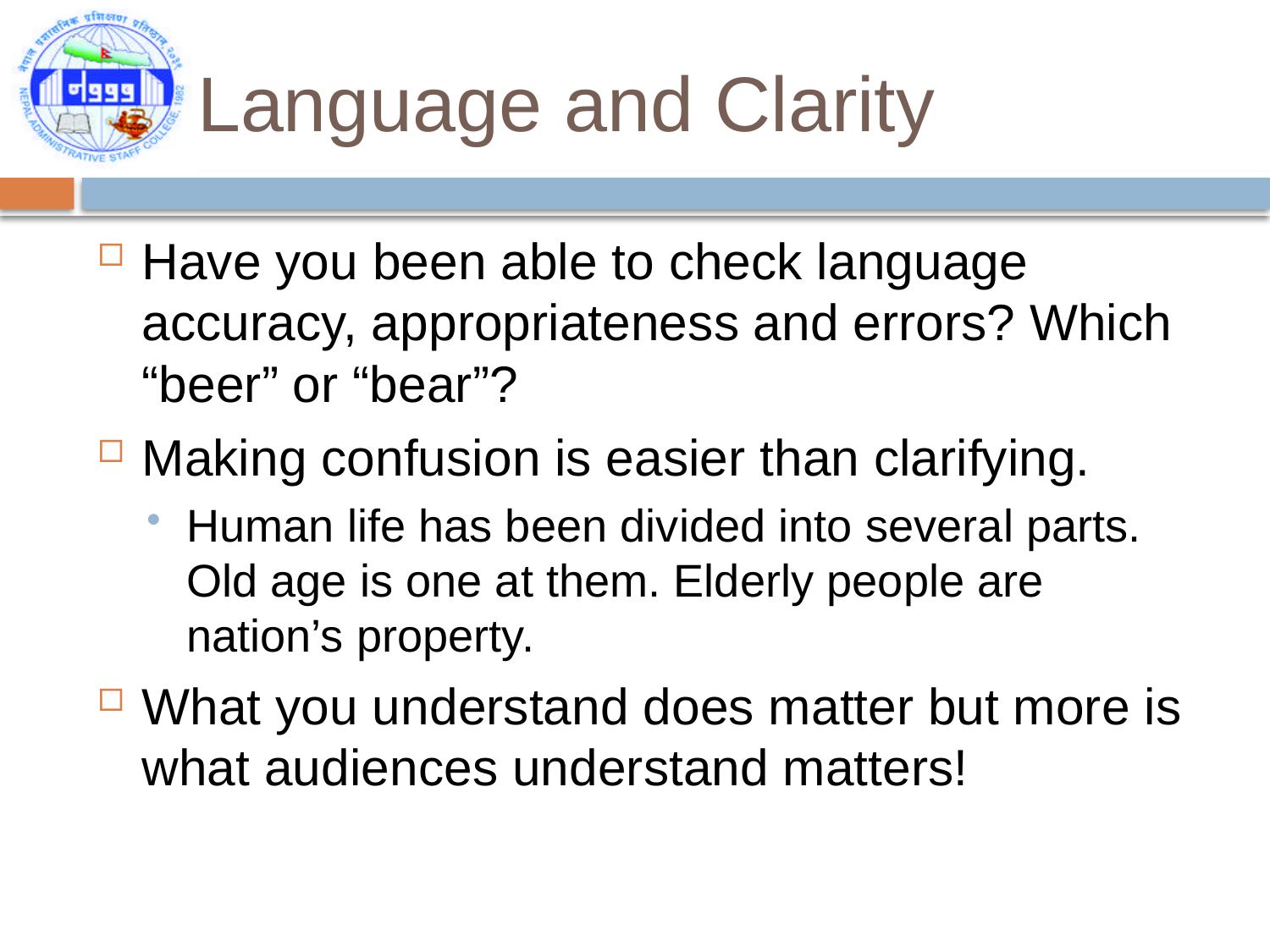

# Language and Clarity
Have you been able to check language accuracy, appropriateness and errors? Which “beer” or “bear”?
Making confusion is easier than clarifying.
Human life has been divided into several parts. Old age is one at them. Elderly people are nation’s property.
What you understand does matter but more is what audiences understand matters!